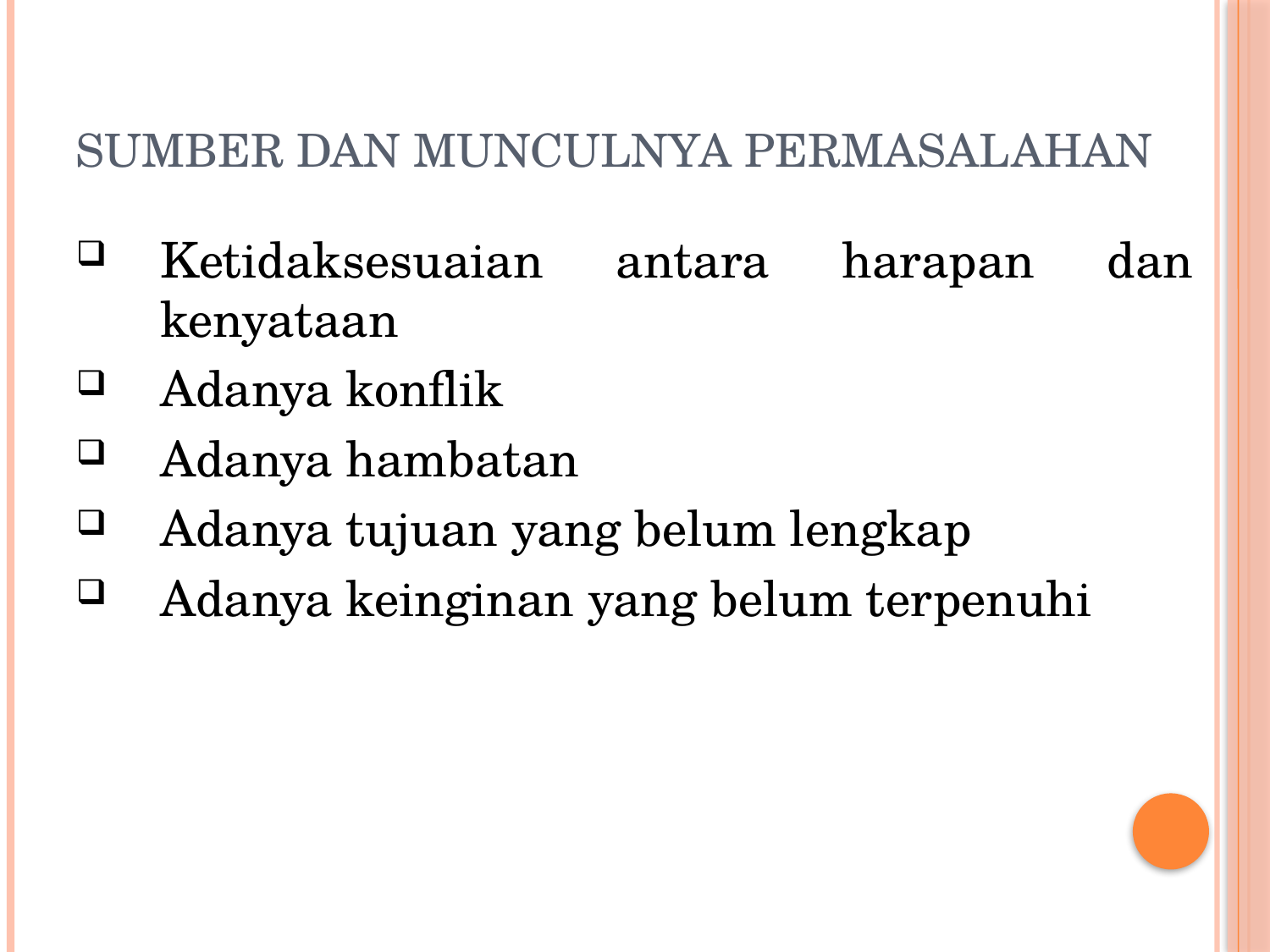

# Sumber dan Munculnya Permasalahan
Ketidaksesuaian antara harapan dan kenyataan
Adanya konflik
Adanya hambatan
Adanya tujuan yang belum lengkap
Adanya keinginan yang belum terpenuhi